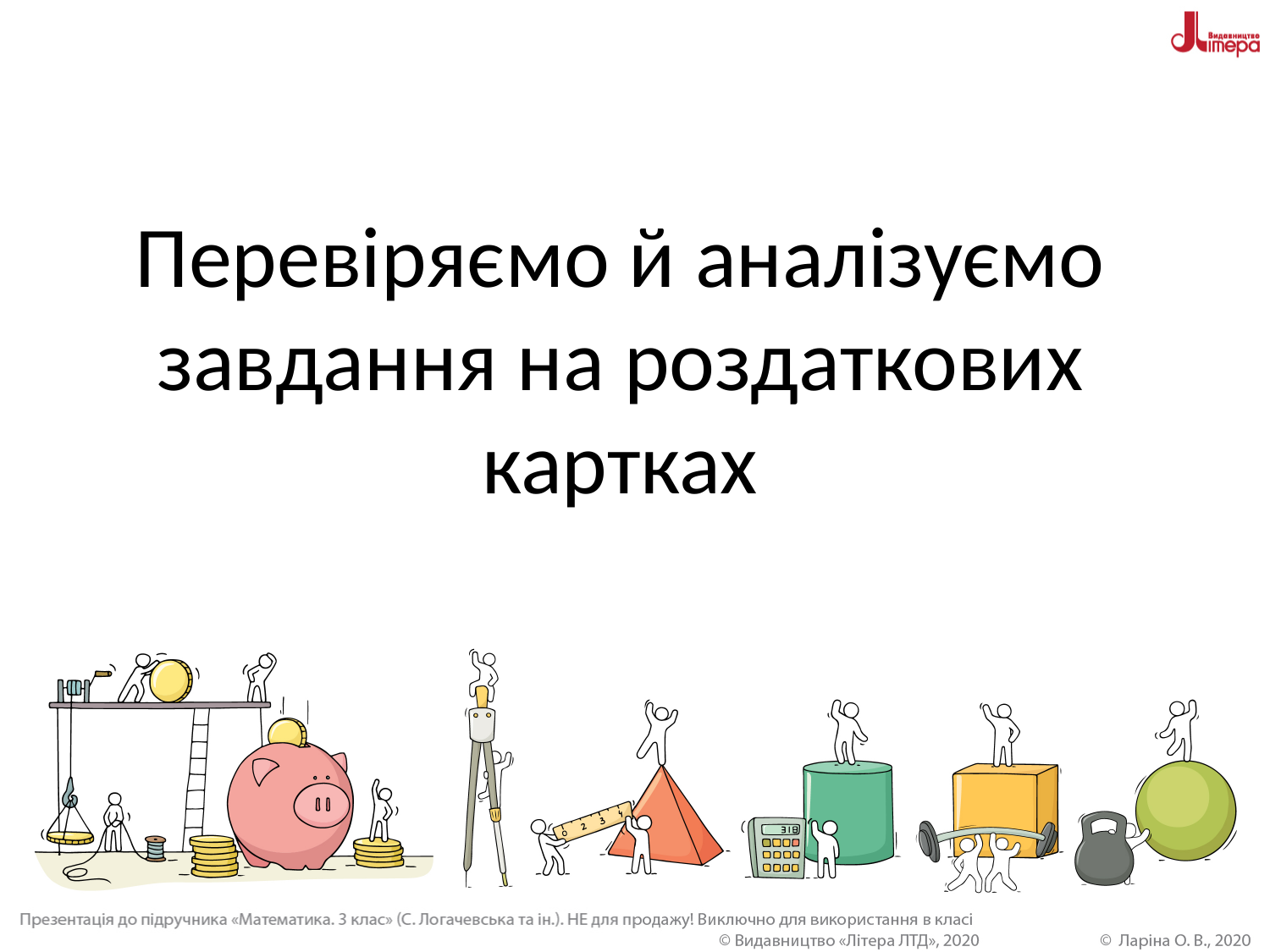

# Перевіряємо й аналізуємо завдання на роздаткових картках